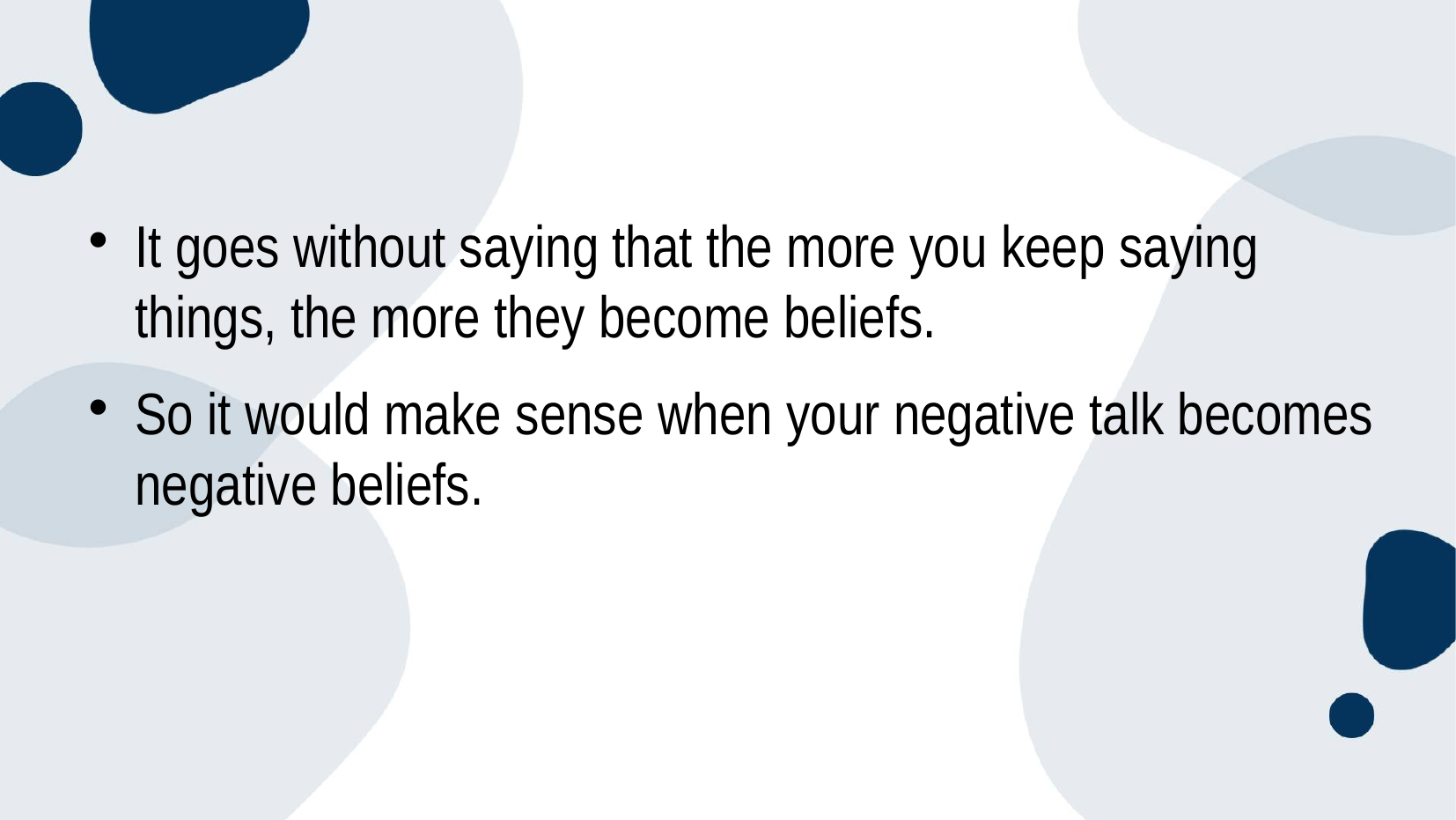

#
It goes without saying that the more you keep saying things, the more they become beliefs.
So it would make sense when your negative talk becomes negative beliefs.